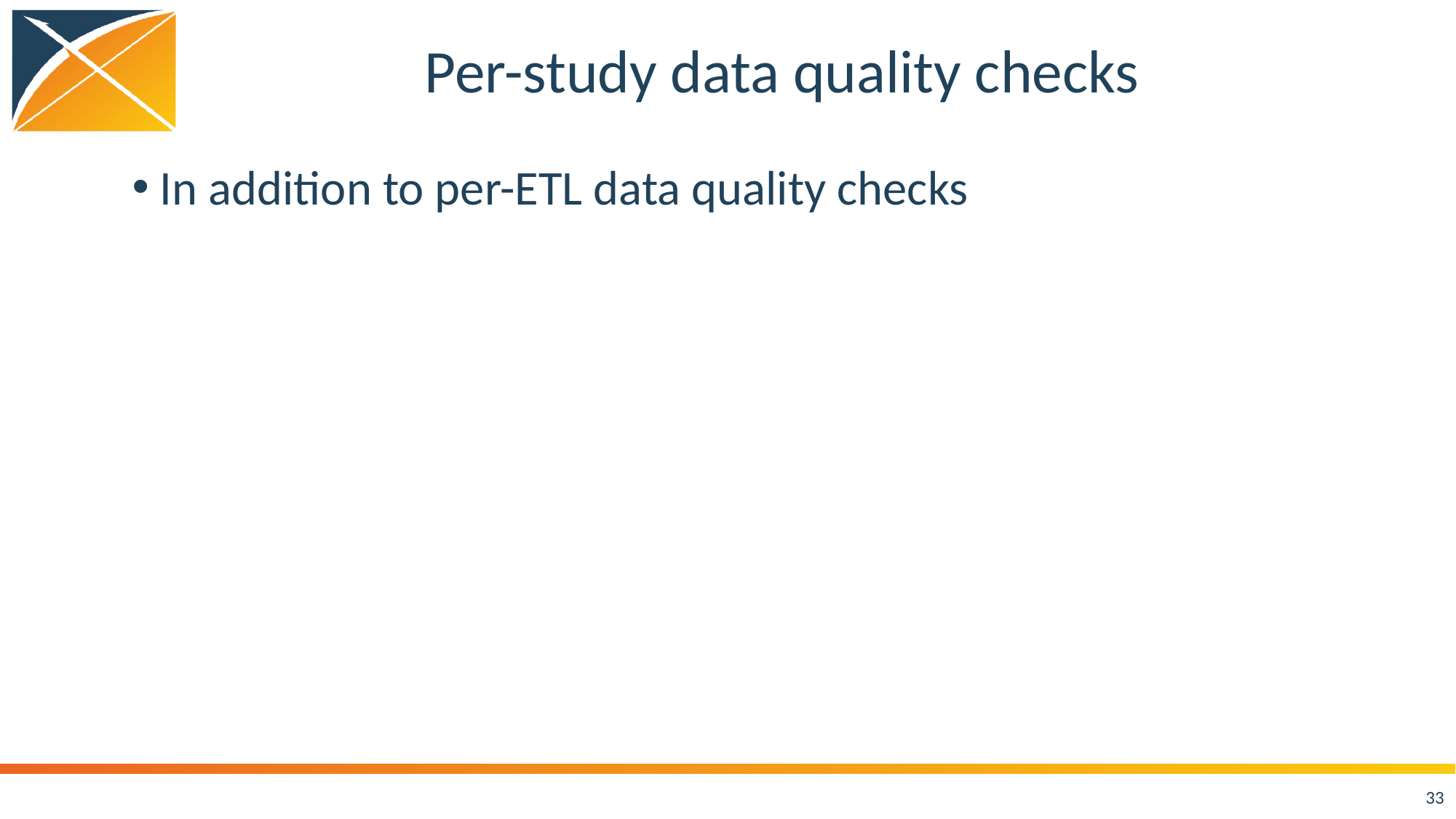

# Per-study data quality checks
 In addition to per-ETL data quality checks
33